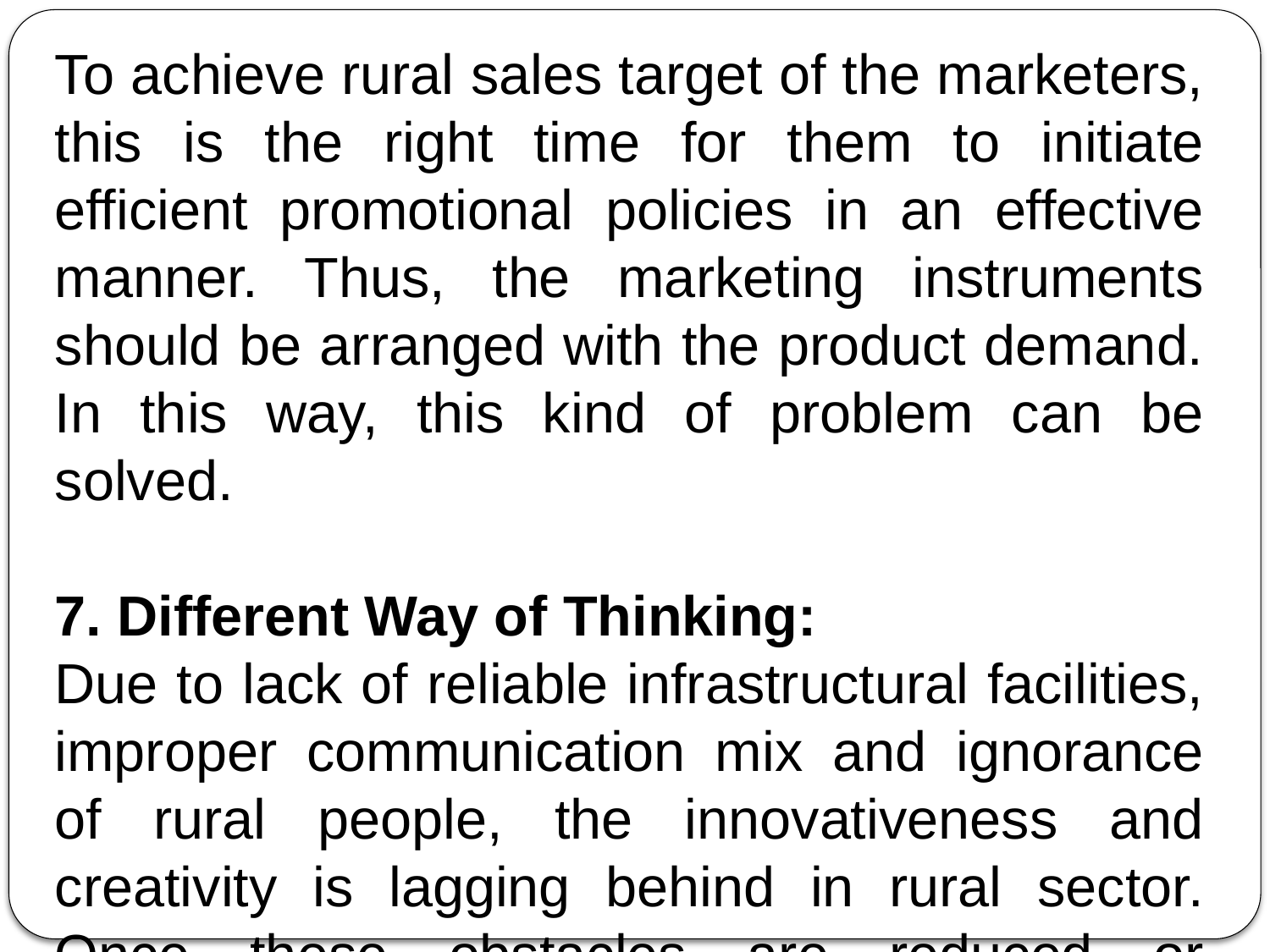

To achieve rural sales target of the marketers, this is the right time for them to initiate efficient promotional policies in an effective manner. Thus, the marketing instruments should be arranged with the product demand. In this way, this kind of problem can be solved.

7. Different Way of Thinking:
Due to lack of reliable infrastructural facilities, improper communication mix and ignorance of rural people, the innovativeness and creativity is lagging behind in rural sector. Once these obstacles are reduced or completely eliminated, marketers can easily promote their products in the rural sector.